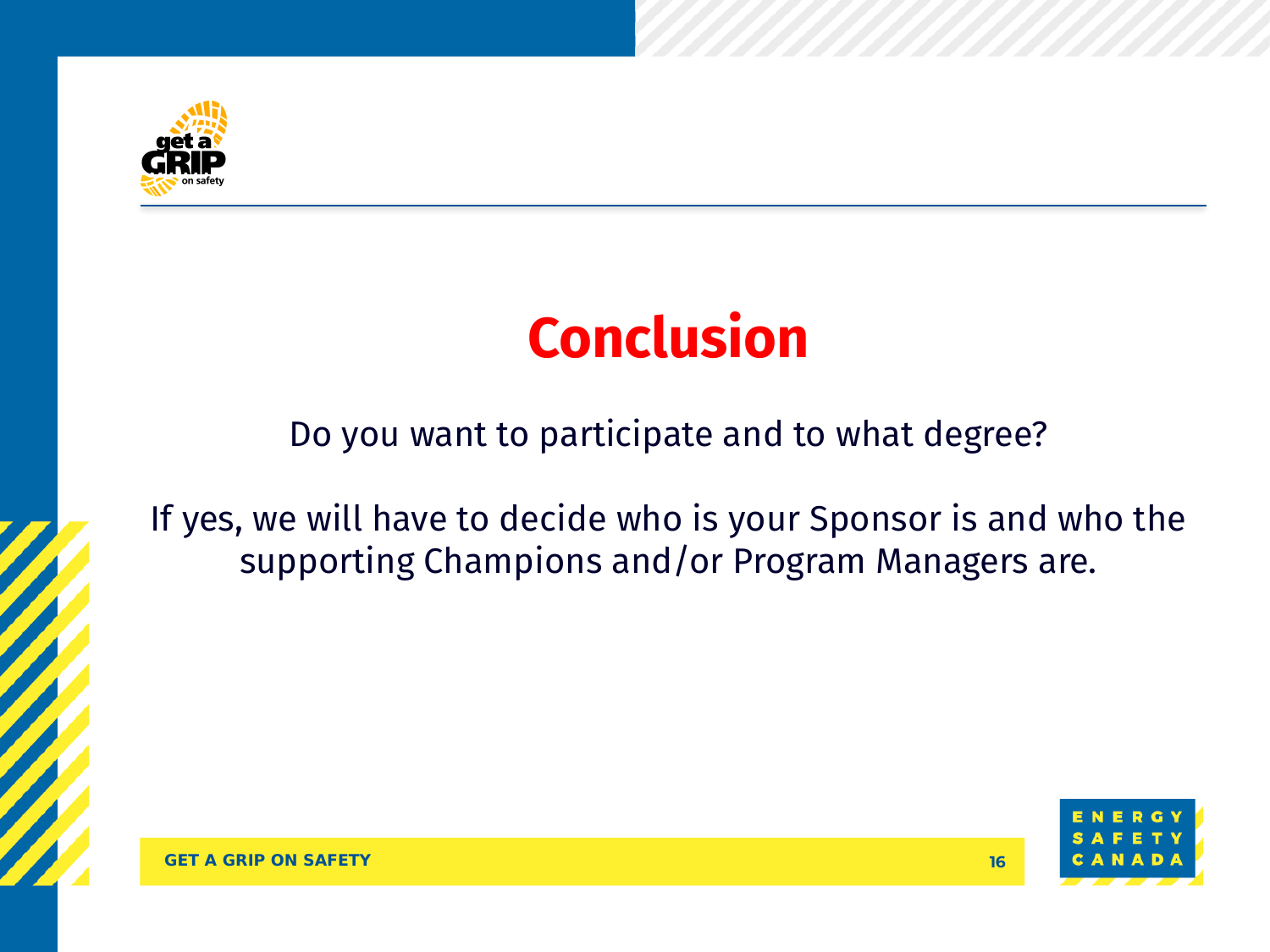

#

Conclusion

Do you want to participate and to what degree?

If yes, we will have to decide who is your Sponsor is and who the supporting Champions and/or Program Managers are.

Get a grip on safety
16